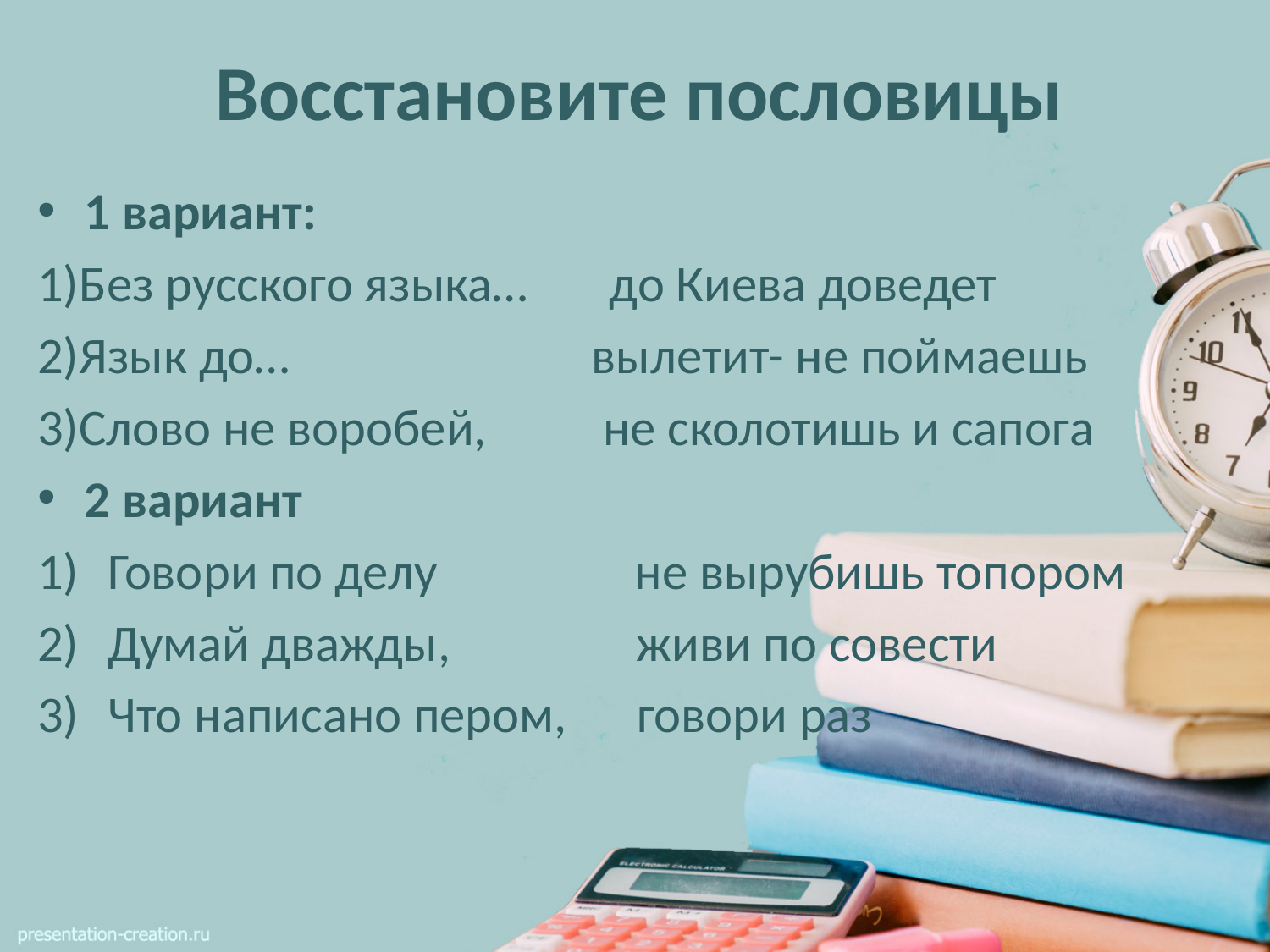

# Восстановите пословицы
1 вариант:
1)Без русского языка…       до Киева доведет
2)Язык до…                          вылетит- не поймаешь
3)Слово не воробей,          не сколотишь и сапога
2 вариант
Говори по делу                 не вырубишь топором
Думай дважды,                живи по совести
Что написано пером,      говори раз